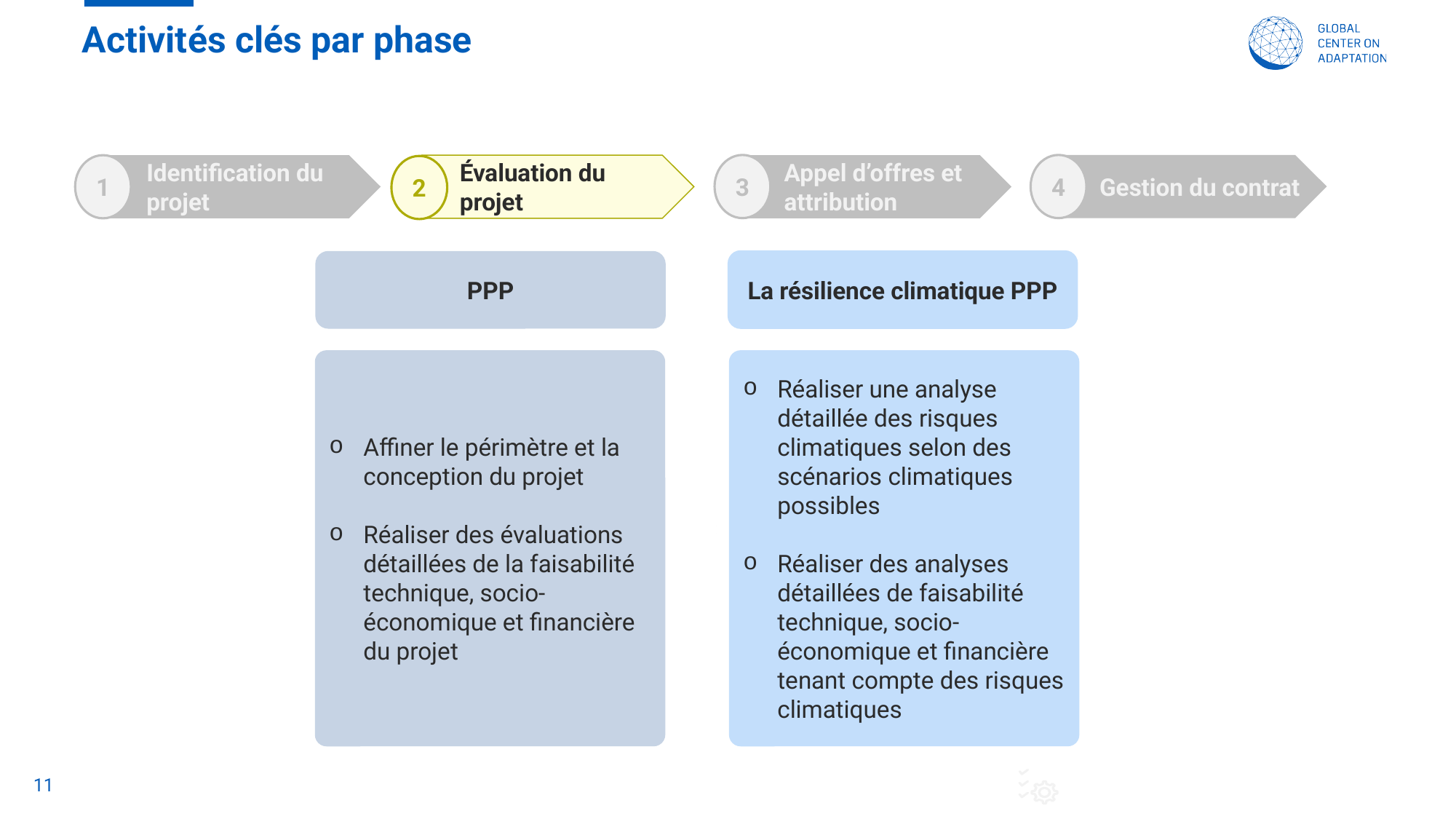

# Activités clés par phase
Gestion du contrat
Identification du projet
Évaluation du projet
Appel d’offres et attribution

3
4
1
2
La résilience climatique PPP
PPP
Affiner le périmètre et la conception du projet

Réaliser des évaluations détaillées de la faisabilité technique, socio-économique et financière du projet
Réaliser une analyse détaillée des risques climatiques selon des scénarios climatiques possibles

Réaliser des analyses détaillées de faisabilité technique, socio-économique et financière tenant compte des risques climatiques